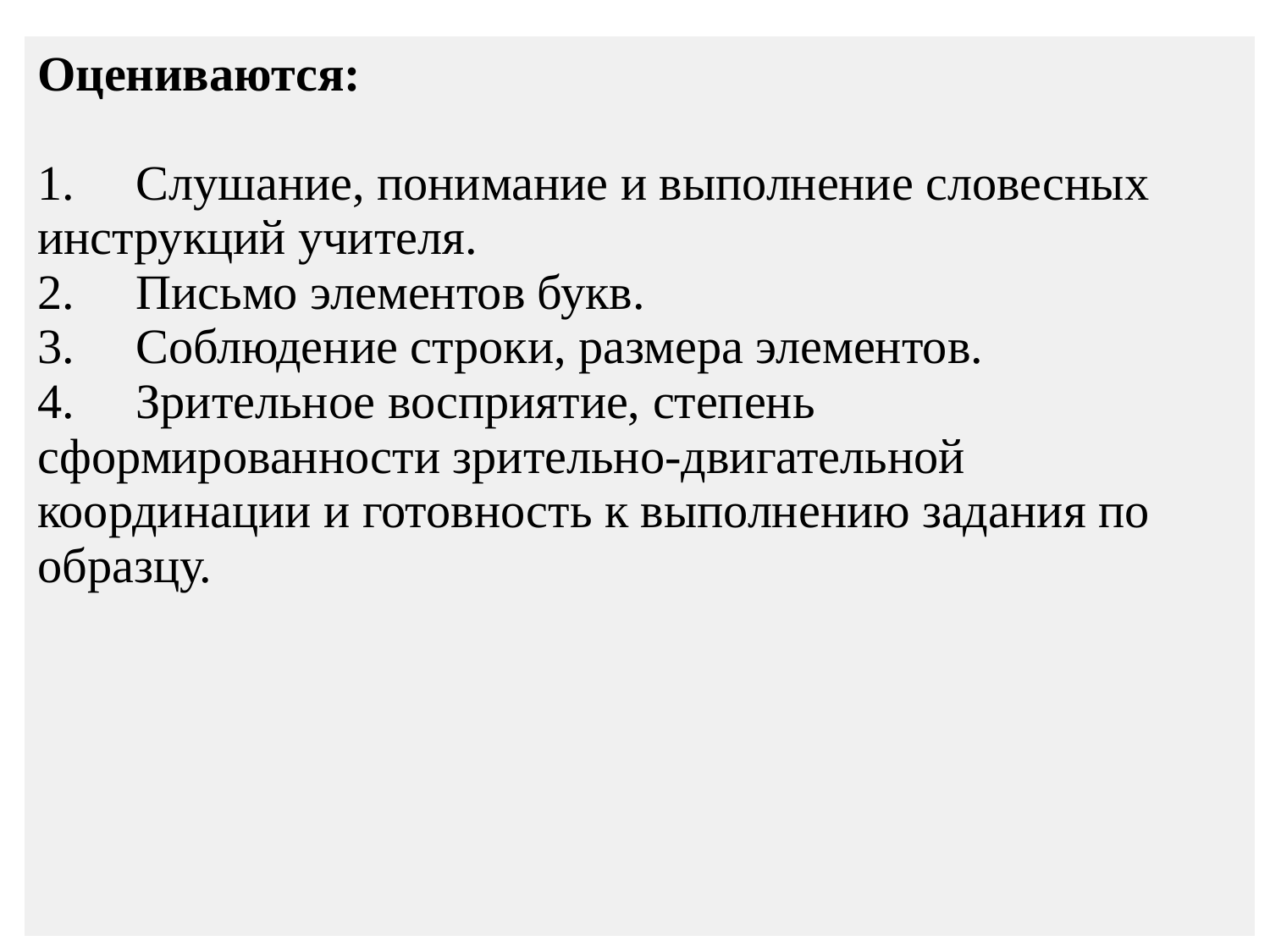

| Оцениваются: 1.     Слушание, понимание и выполнение словесных инструкций учителя. 2.     Письмо элементов букв. 3.     Соблюдение строки, размера элементов. 4.     Зрительное восприятие, степень сформированности зрительно-двигательной координации и готовность к выполнению задания по образцу. |
| --- |